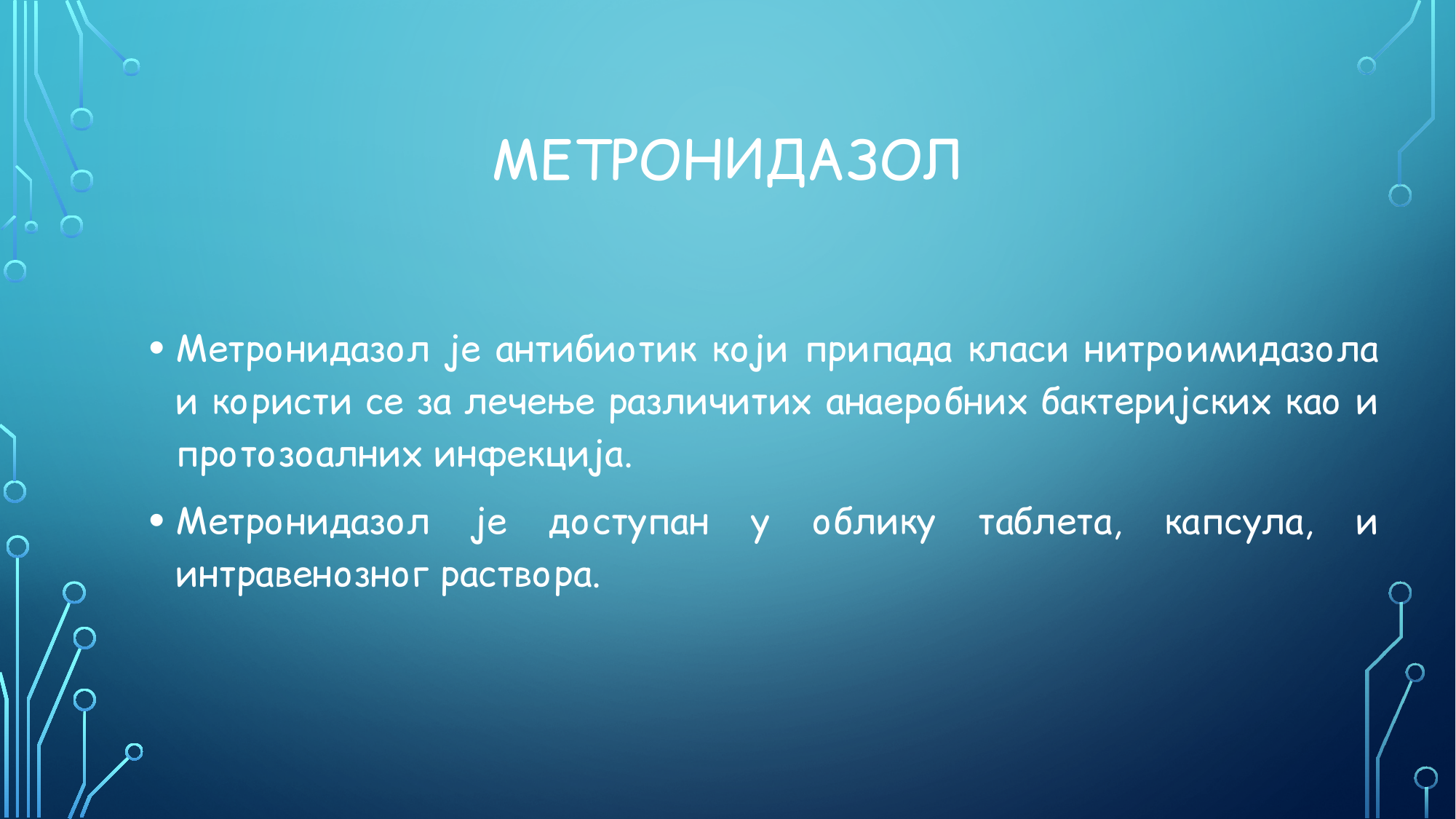

# Метронидазол
Метронидазол је антибиотик који припада класи нитроимидазола и користи се за лечење различитих анаеробних бактеријских као и протозоалних инфекција.
Метронидазол је доступан у облику таблета, капсула, и интравенозног раствора.